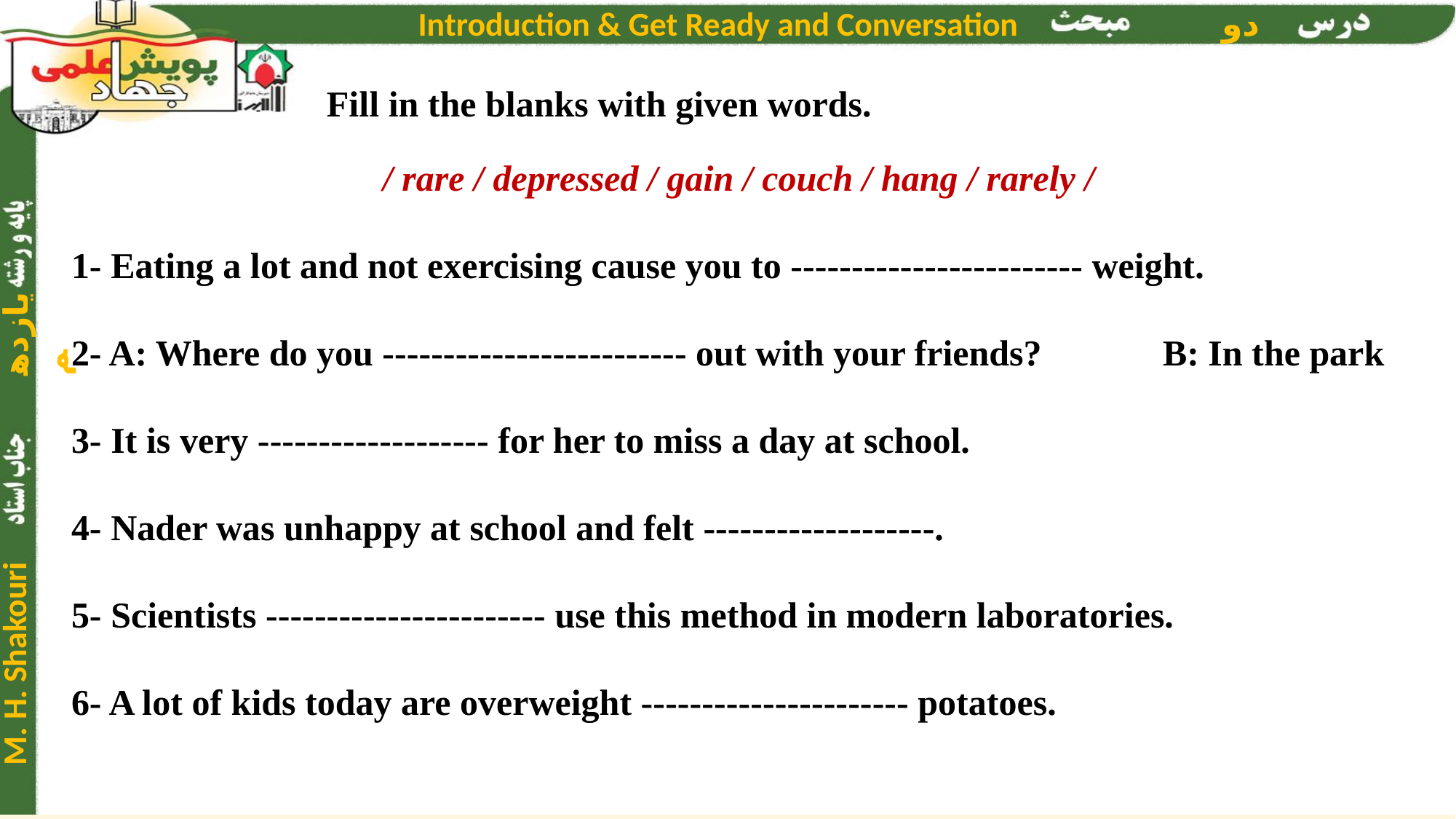

Fill in the blanks with given words.
/ rare / depressed / gain / couch / hang / rarely /
1- Eating a lot and not exercising cause you to ------------------------ weight.
2- A: Where do you ------------------------- out with your friends?		B: In the park
3- It is very ------------------- for her to miss a day at school.
4- Nader was unhappy at school and felt -------------------.
5- Scientists ----------------------- use this method in modern laboratories.
6- A lot of kids today are overweight ---------------------- potatoes.